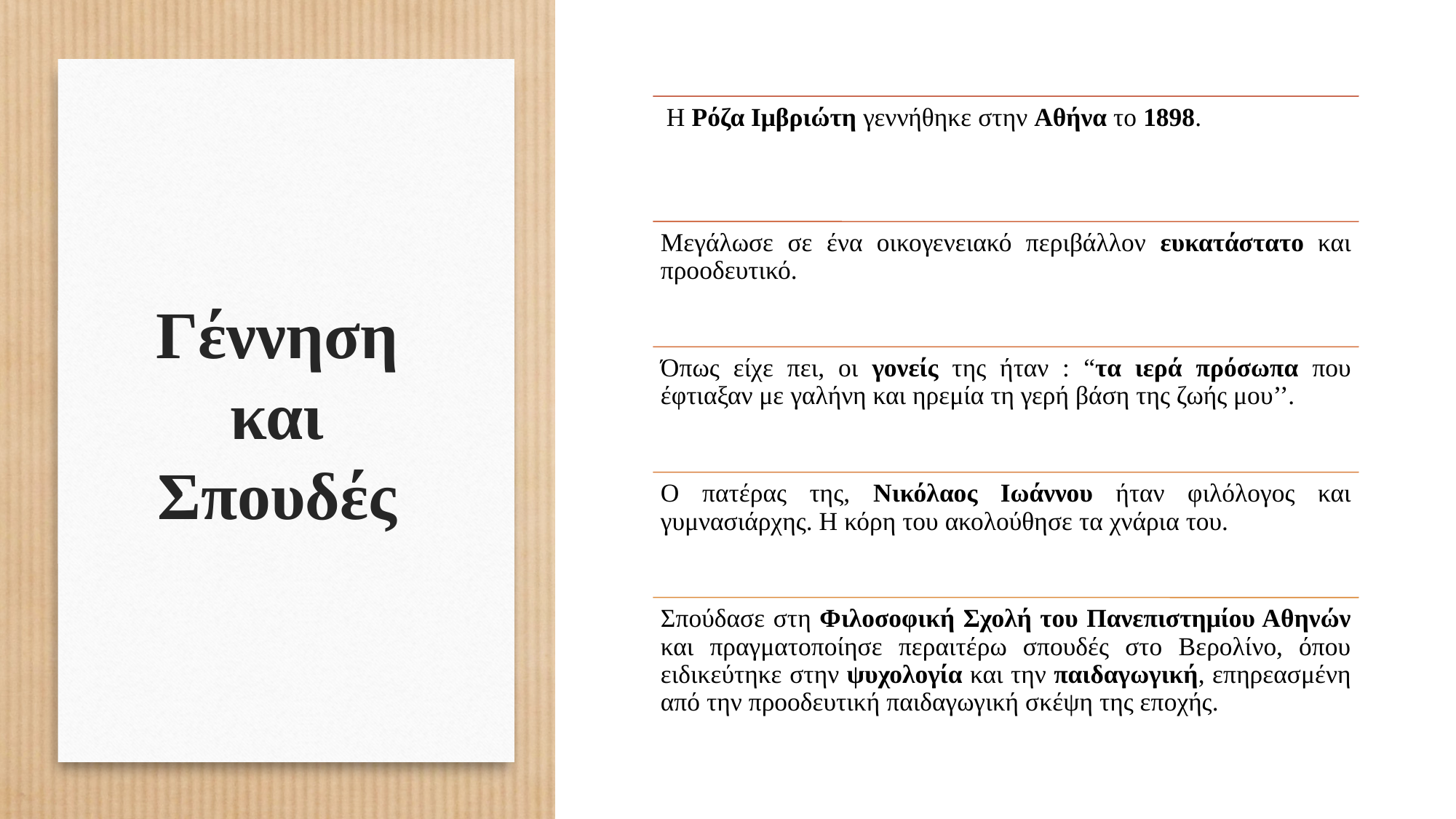

Η Ρόζα Ιμβριώτη γεννήθηκε στην Αθήνα το 1898.
Μεγάλωσε σε ένα οικογενειακό περιβάλλον ευκατάστατο και προοδευτικό.
Όπως είχε πει, οι γονείς της ήταν : “τα ιερά πρόσωπα που έφτιαξαν με γαλήνη και ηρεμία τη γερή βάση της ζωής μου’’.
Ο πατέρας της, Νικόλαος Ιωάννου ήταν φιλόλογος και γυμνασιάρχης. Η κόρη του ακολούθησε τα χνάρια του.
Σπούδασε στη Φιλοσοφική Σχολή του Πανεπιστημίου Αθηνών και πραγματοποίησε περαιτέρω σπουδές στο Βερολίνο, όπου ειδικεύτηκε στην ψυχολογία και την παιδαγωγική, επηρεασμένη από την προοδευτική παιδαγωγική σκέψη της εποχής.
# Γέννηση και Σπουδές